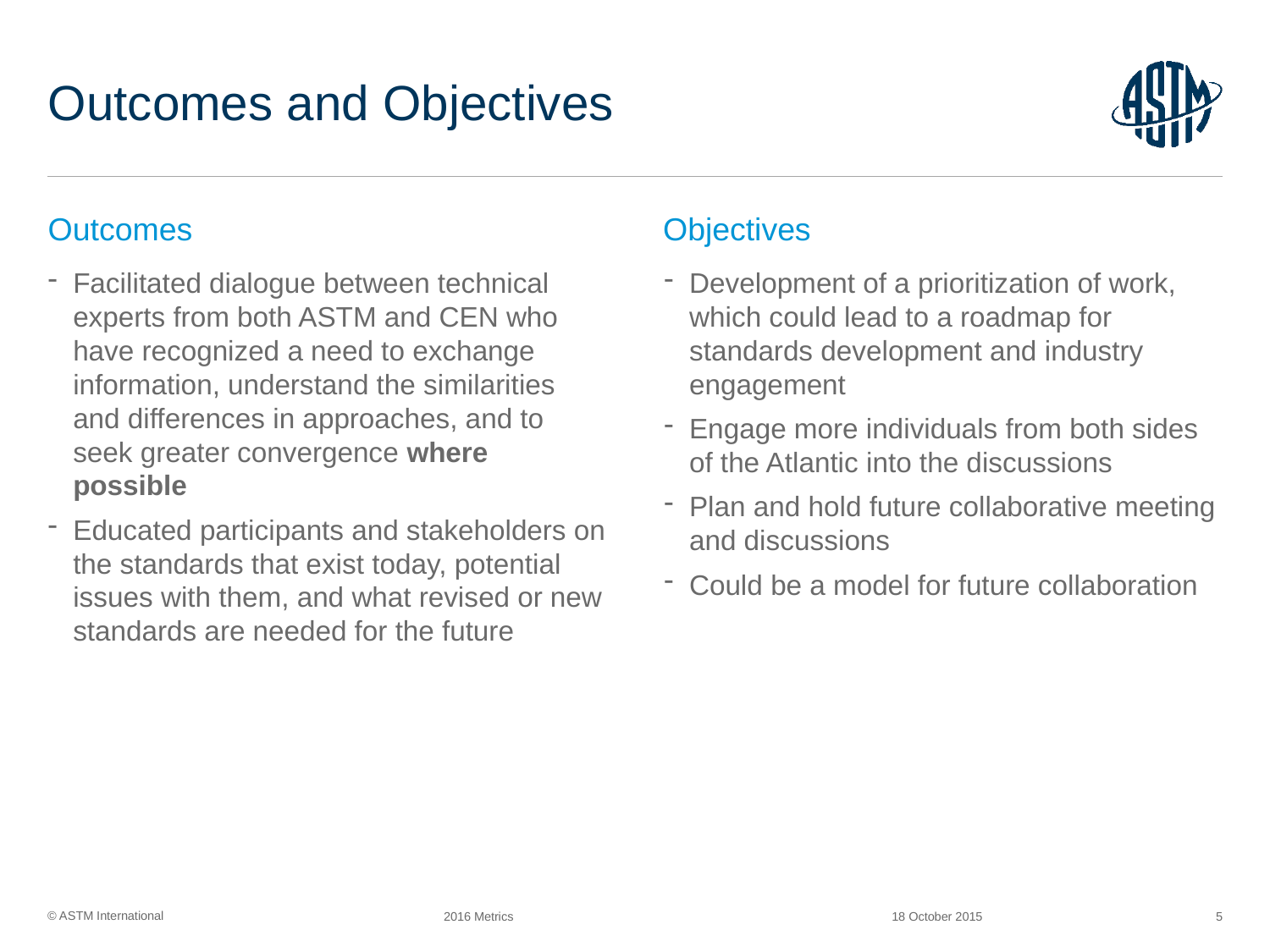

# Outcomes and Objectives
Outcomes
Objectives
Facilitated dialogue between technical experts from both ASTM and CEN who have recognized a need to exchange information, understand the similarities and differences in approaches, and to seek greater convergence where possible
Educated participants and stakeholders on the standards that exist today, potential issues with them, and what revised or new standards are needed for the future
Development of a prioritization of work, which could lead to a roadmap for standards development and industry engagement
Engage more individuals from both sides of the Atlantic into the discussions
Plan and hold future collaborative meeting and discussions
Could be a model for future collaboration

18 October 2015
2016 Metrics
5